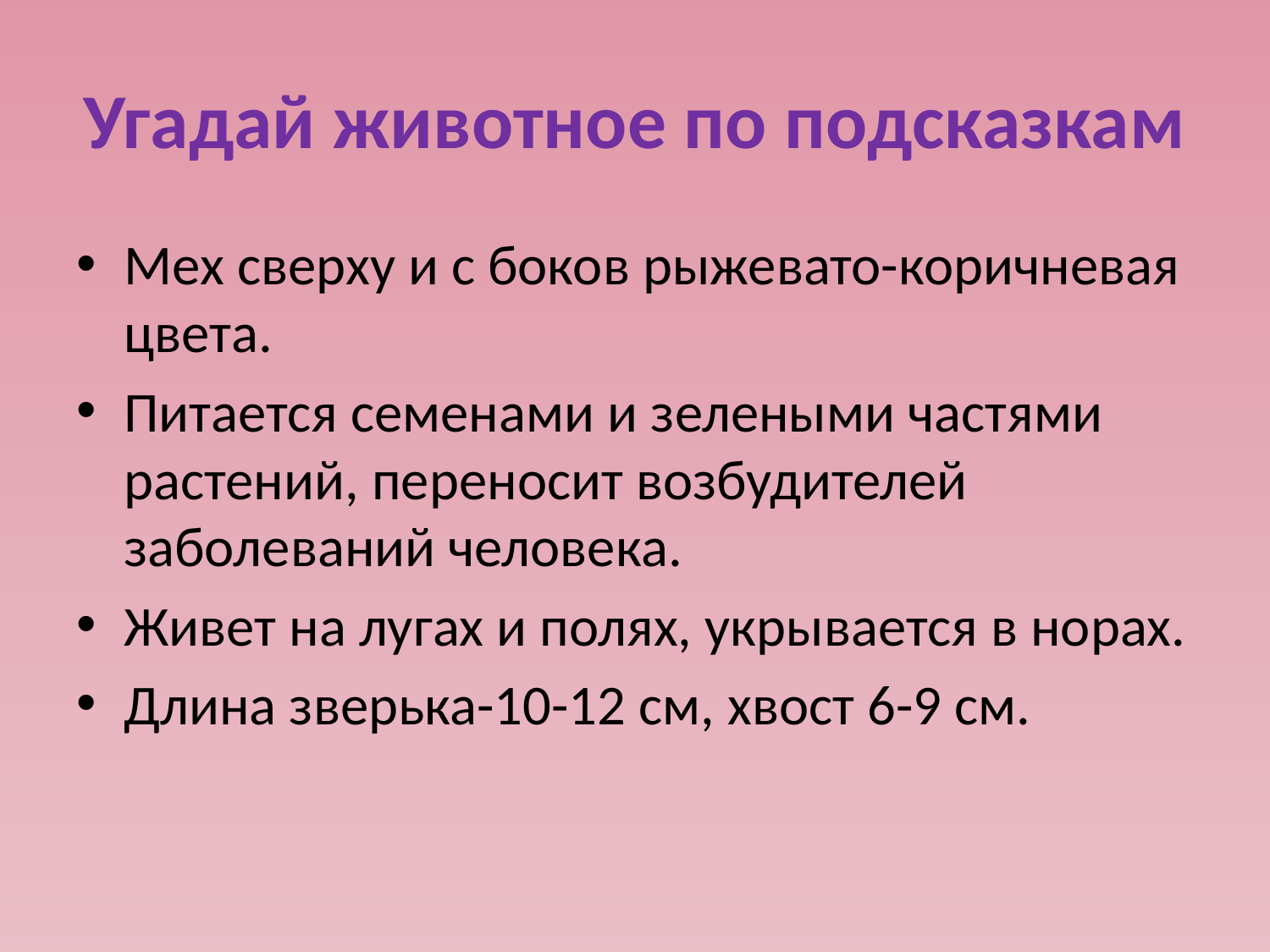

# Угадай животное по подсказкам
Мех сверху и с боков рыжевато-коричневая цвета.
Питается семенами и зелеными частями растений, переносит возбудителей заболеваний человека.
Живет на лугах и полях, укрывается в норах.
Длина зверька-10-12 см, хвост 6-9 см.